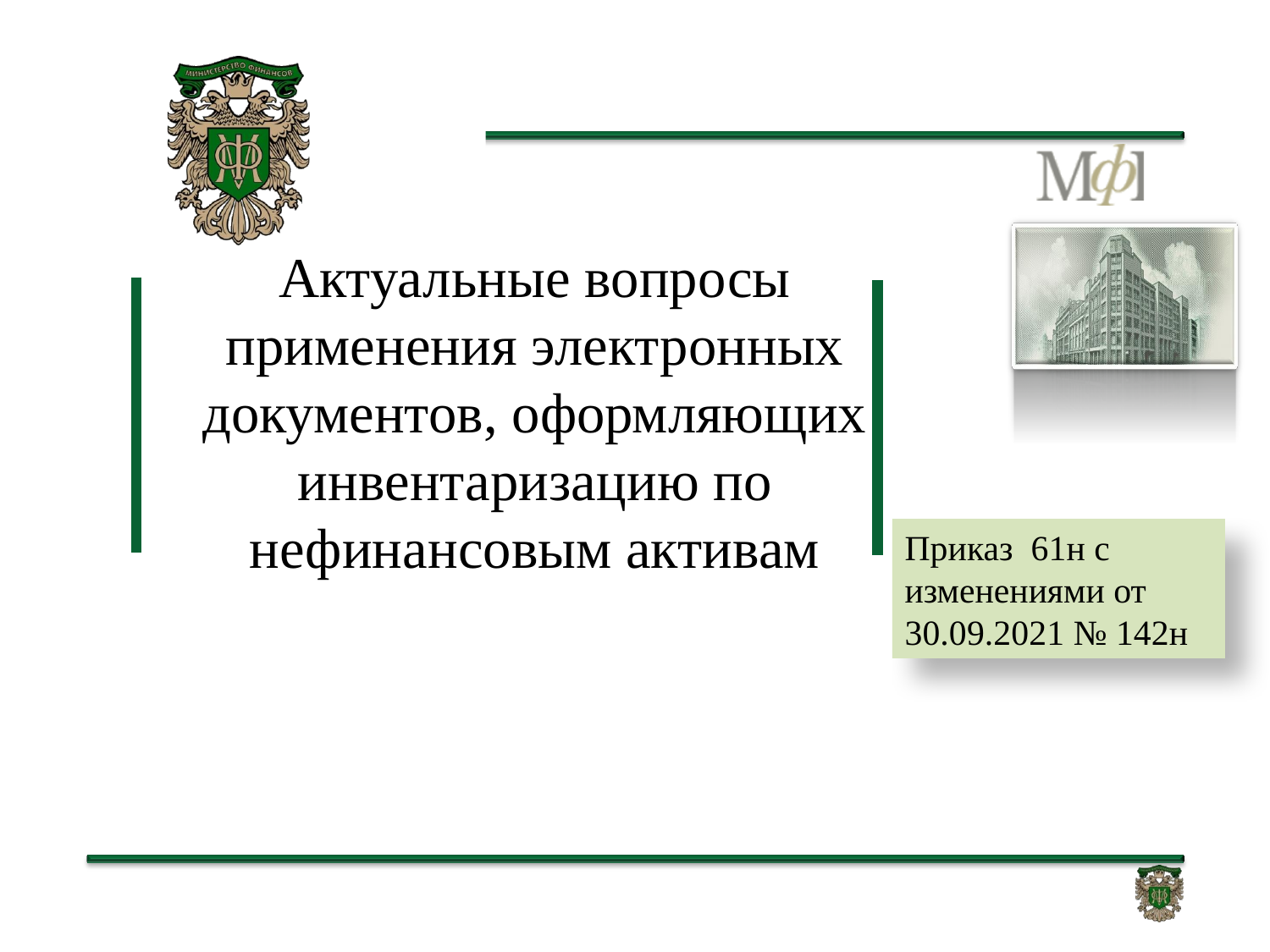

Актуальные вопросы применения электронных документов, оформляющих инвентаризацию по нефинансовым активам

Приказ  61н с изменениями от 30.09.2021 № 142н